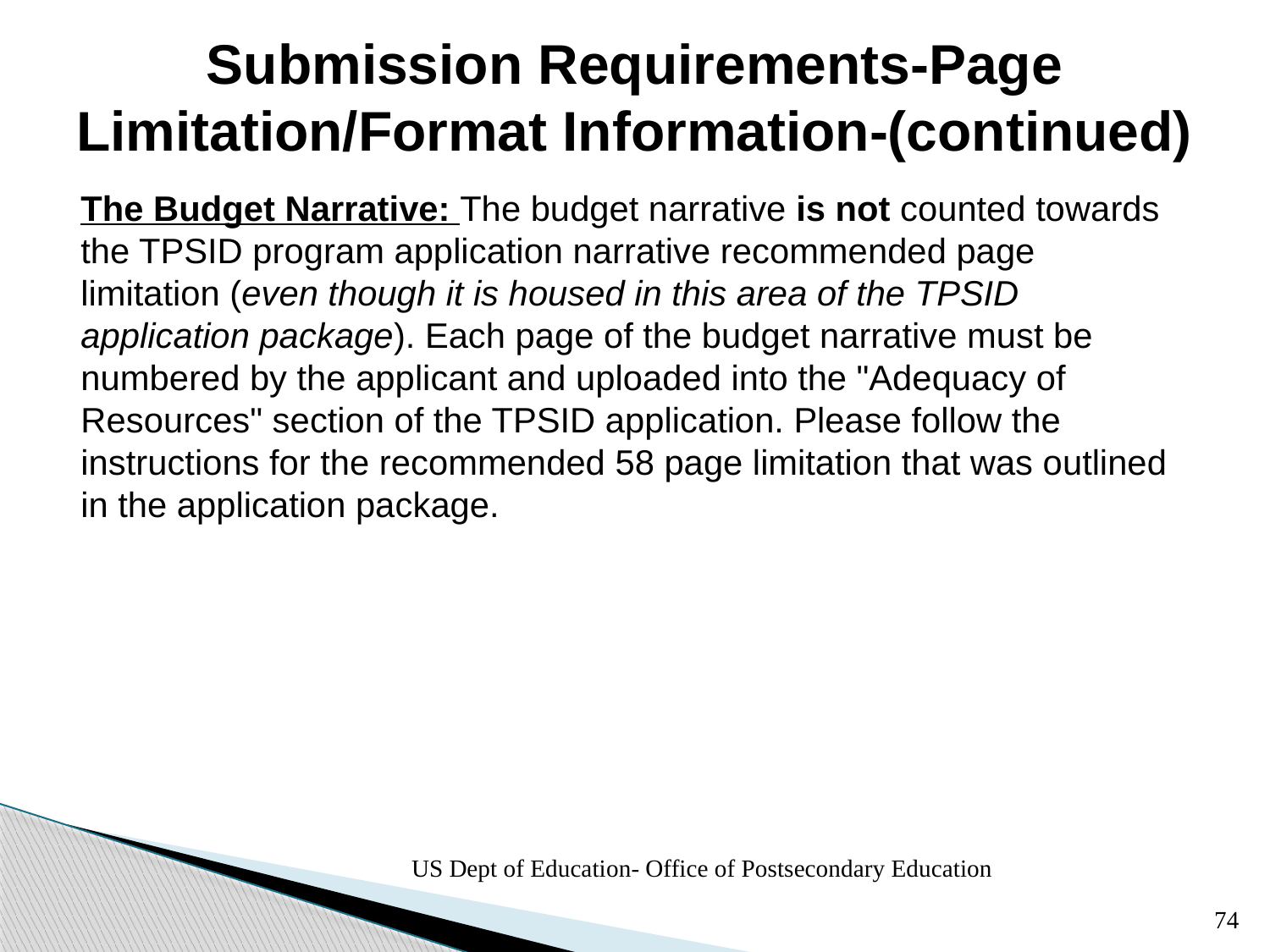

# Submission Requirements-Page Limitation/Format Information-(continued)
The Budget Narrative: The budget narrative is not counted towards the TPSID program application narrative recommended page limitation (even though it is housed in this area of the TPSID application package). Each page of the budget narrative must be numbered by the applicant and uploaded into the "Adequacy of Resources" section of the TPSID application. Please follow the instructions for the recommended 58 page limitation that was outlined in the application package.

US Dept of Education- Office of Postsecondary Education
74